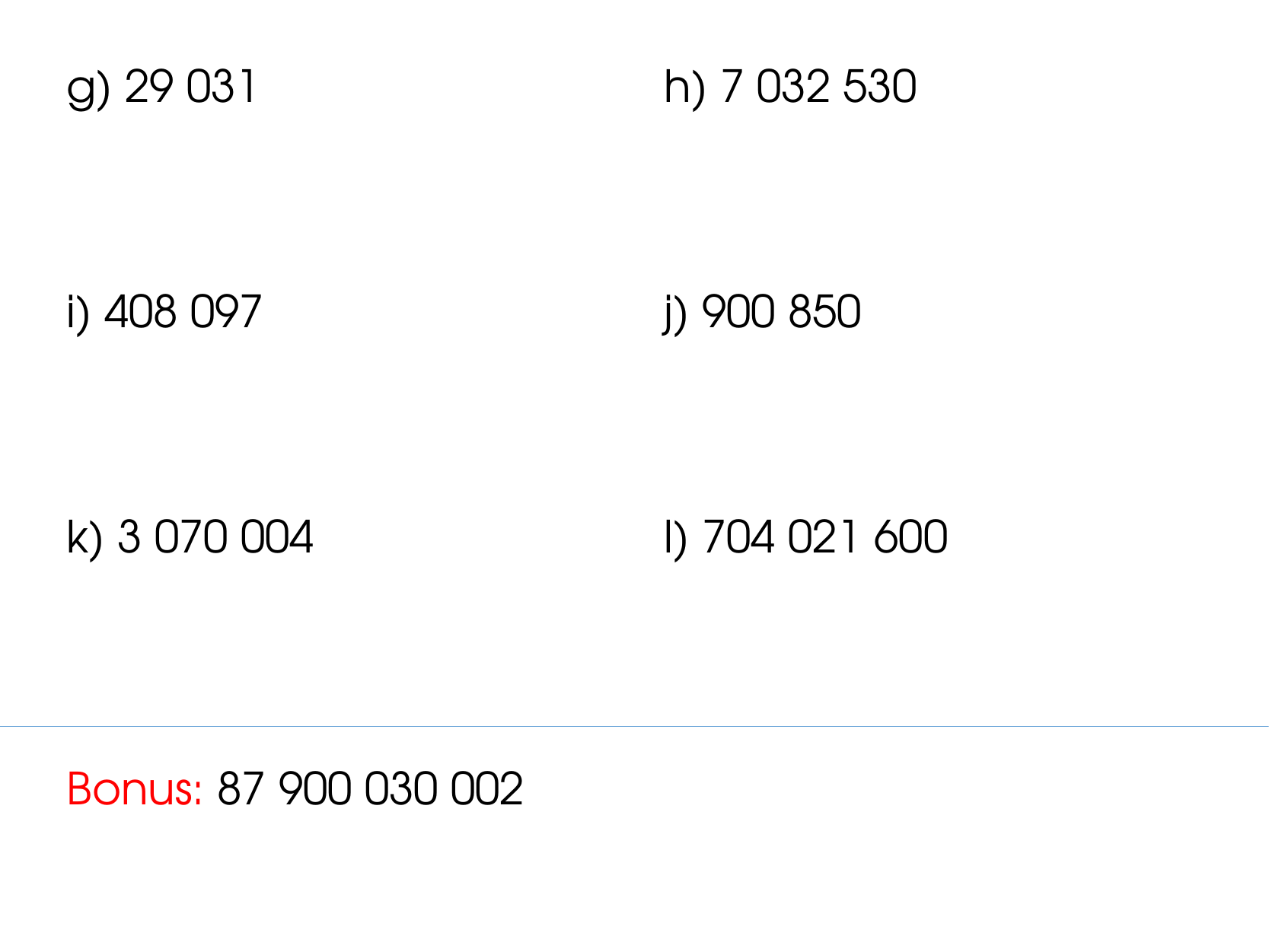

g) 29 031
h) 7 032 530
i) 408 097
j) 900 850
k) 3 070 004
l) 704 021 600
Bonus: 87 900 030 002